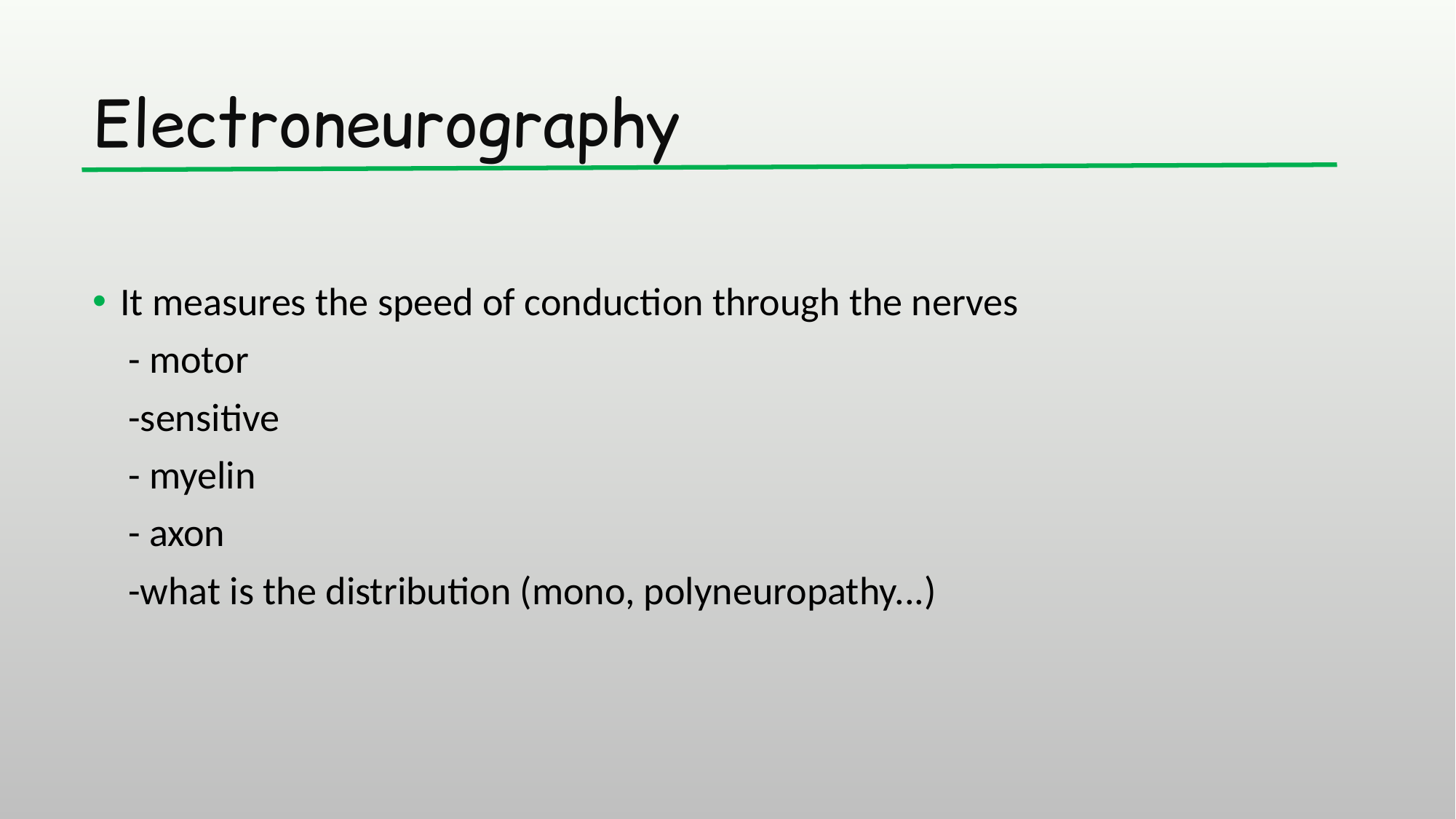

# Electroneurography
It measures the speed of conduction through the nerves
    - motor
    -sensitive
    - myelin
    - axon
    -what is the distribution (mono, polyneuropathy...)